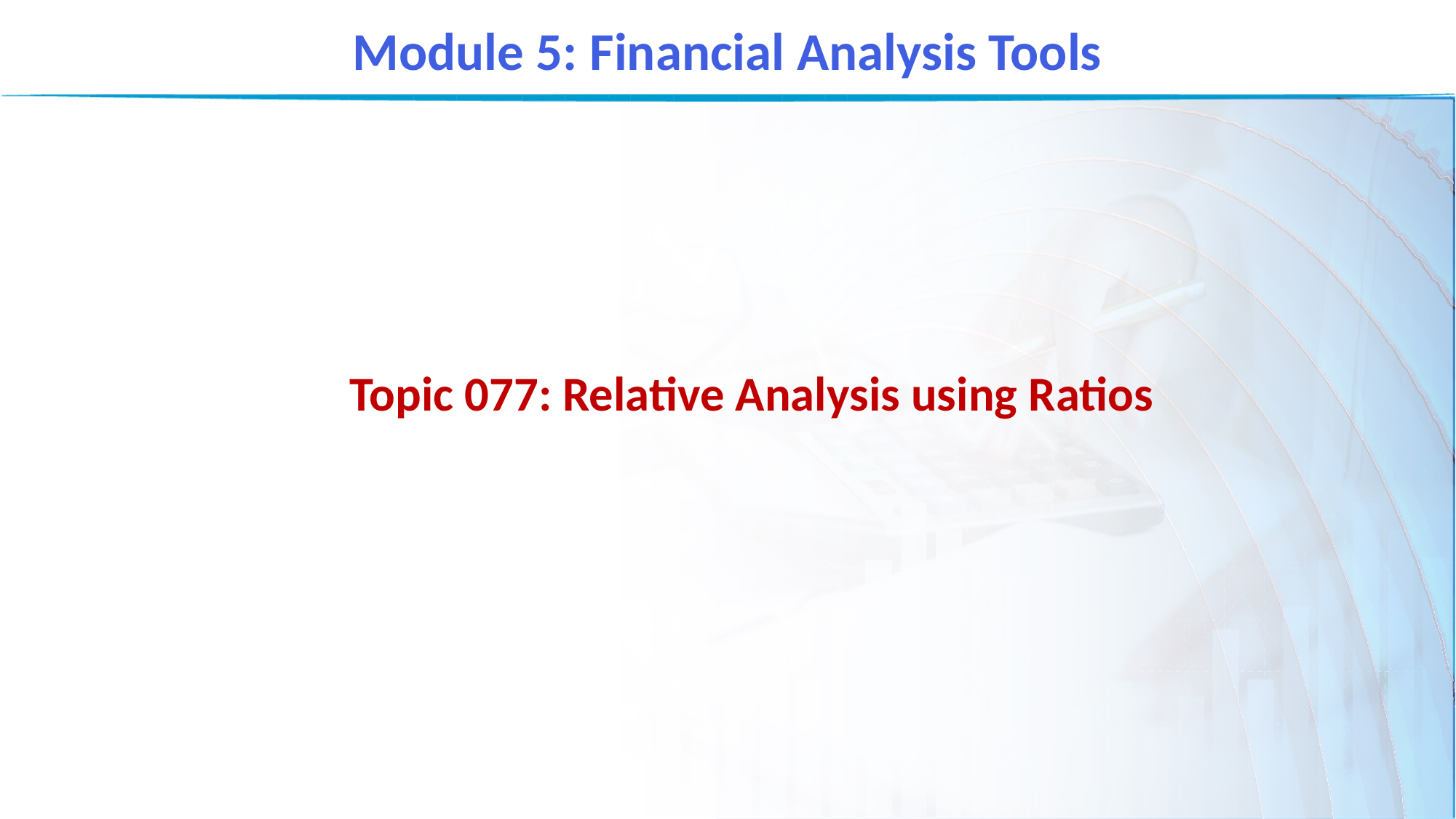

Module 5: Financial Analysis Tools
Topic 077: Relative Analysis using Ratios